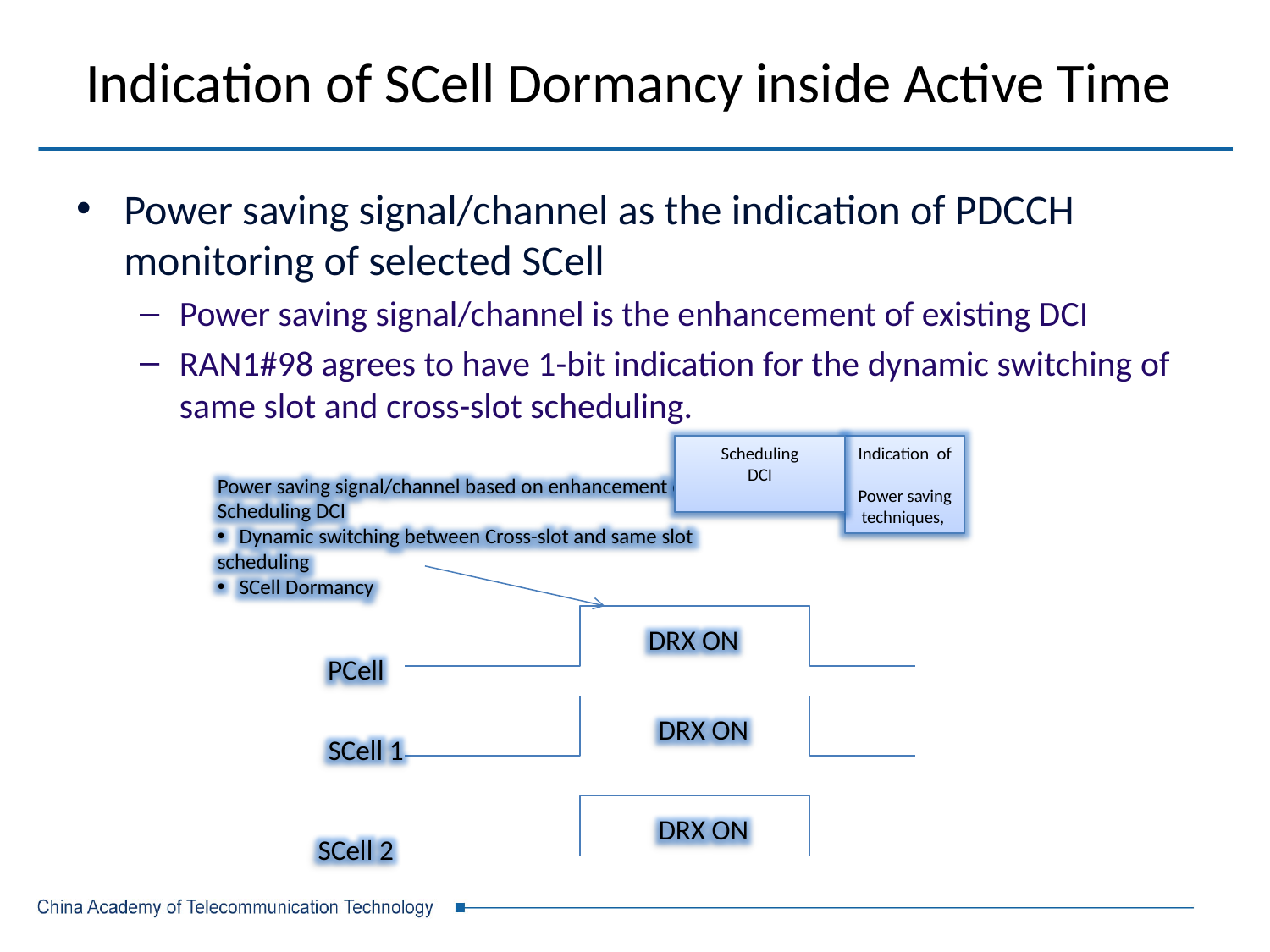

# Indication of SCell Dormancy inside Active Time
Power saving signal/channel as the indication of PDCCH monitoring of selected SCell
Power saving signal/channel is the enhancement of existing DCI
RAN1#98 agrees to have 1-bit indication for the dynamic switching of same slot and cross-slot scheduling.

Scheduling
DCI

Indication  of
Power saving techniques,
Power saving signal/channel based on enhancement of Scheduling DCI
   Dynamic switching between Cross-slot and same slot scheduling
   SCell Dormancy
DRX ON
PCell
DRX ON
SCell 1
DRX ON
SCell 2